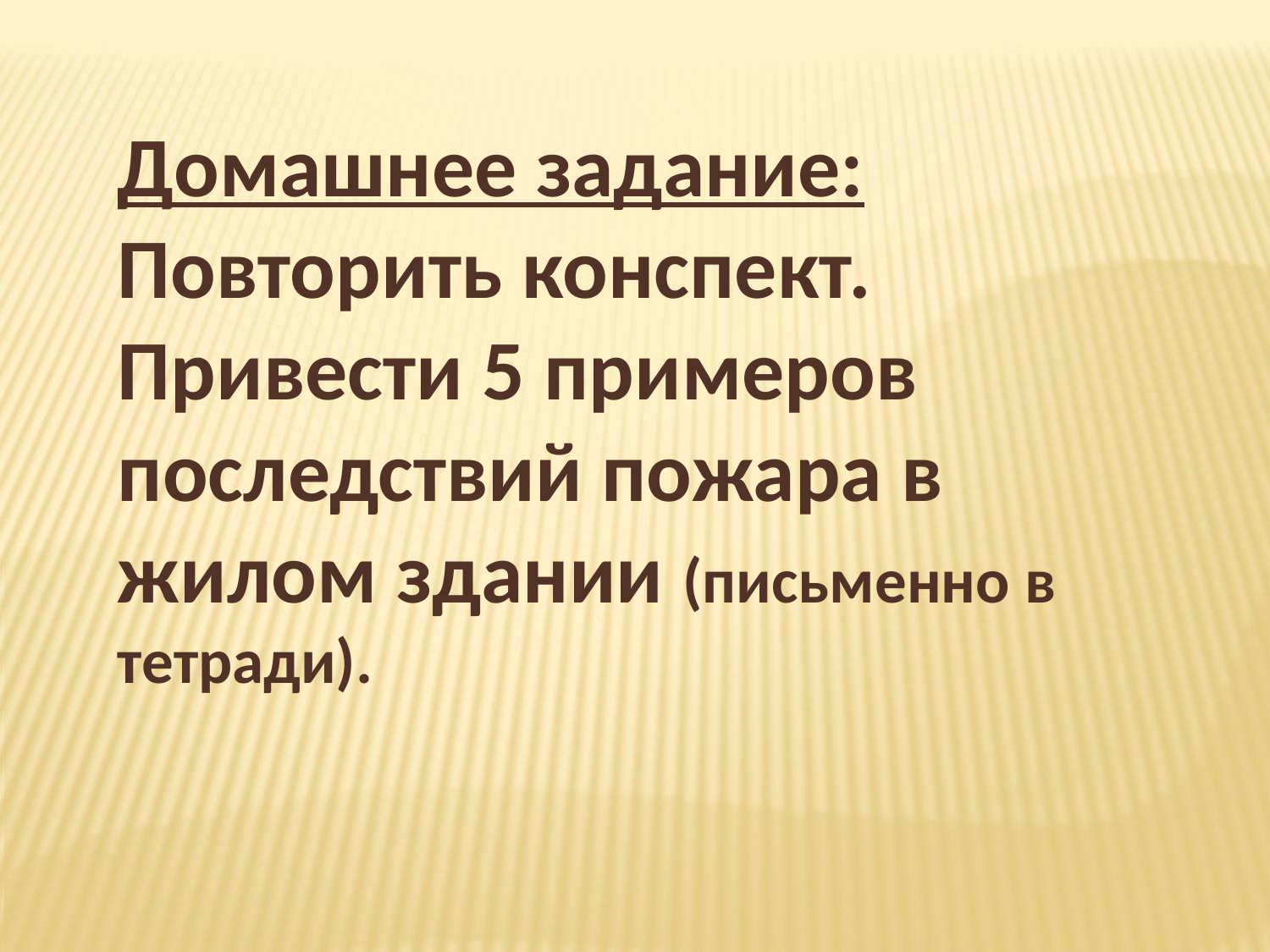

Домашнее задание: Повторить конспект. Привести 5 примеров последствий пожара в жилом здании (письменно в тетради).